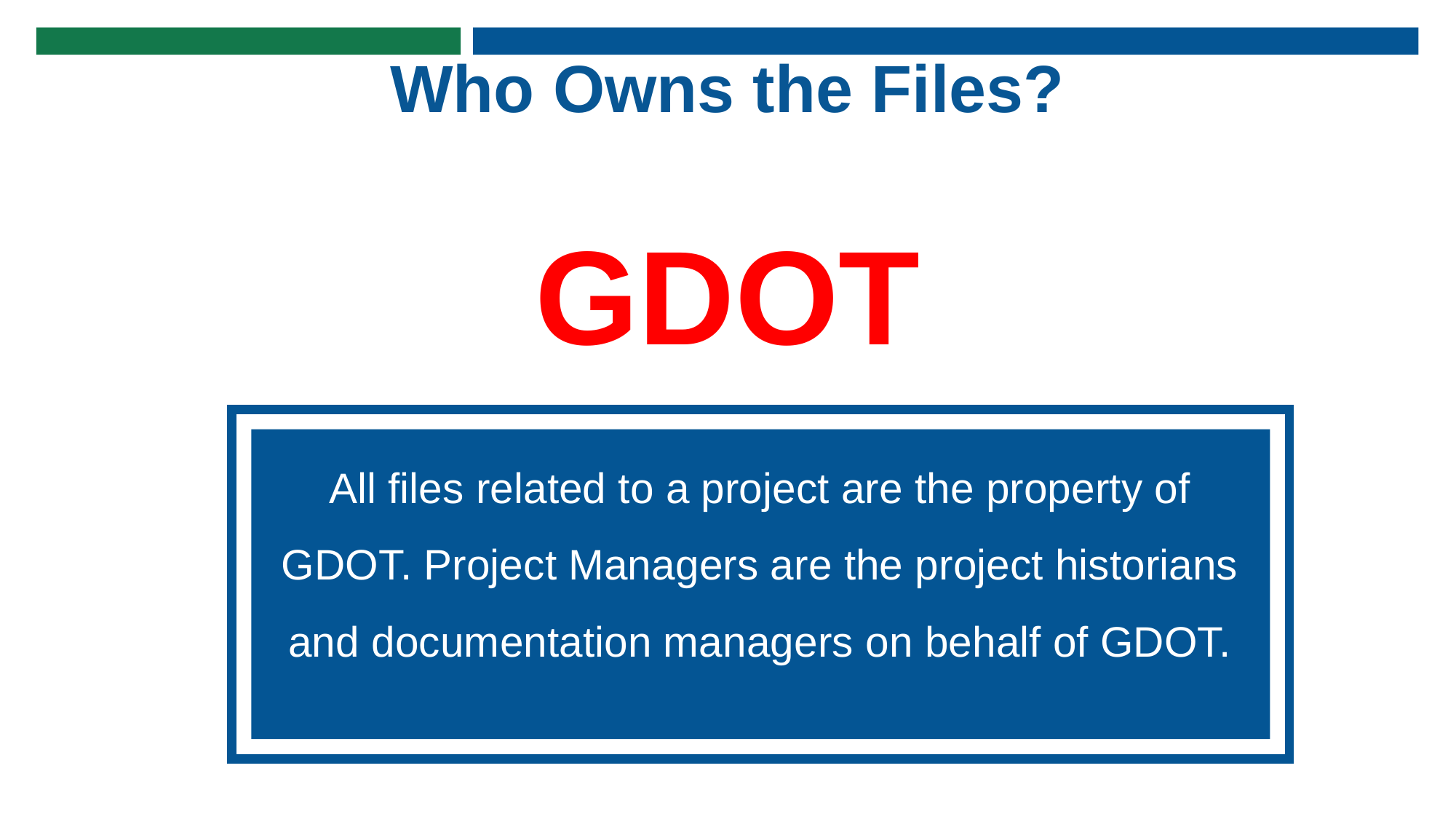

# Who Owns the Files?
GDOT

All files related to a project are the property of GDOT. Project Managers are the project historians and documentation managers on behalf of GDOT.